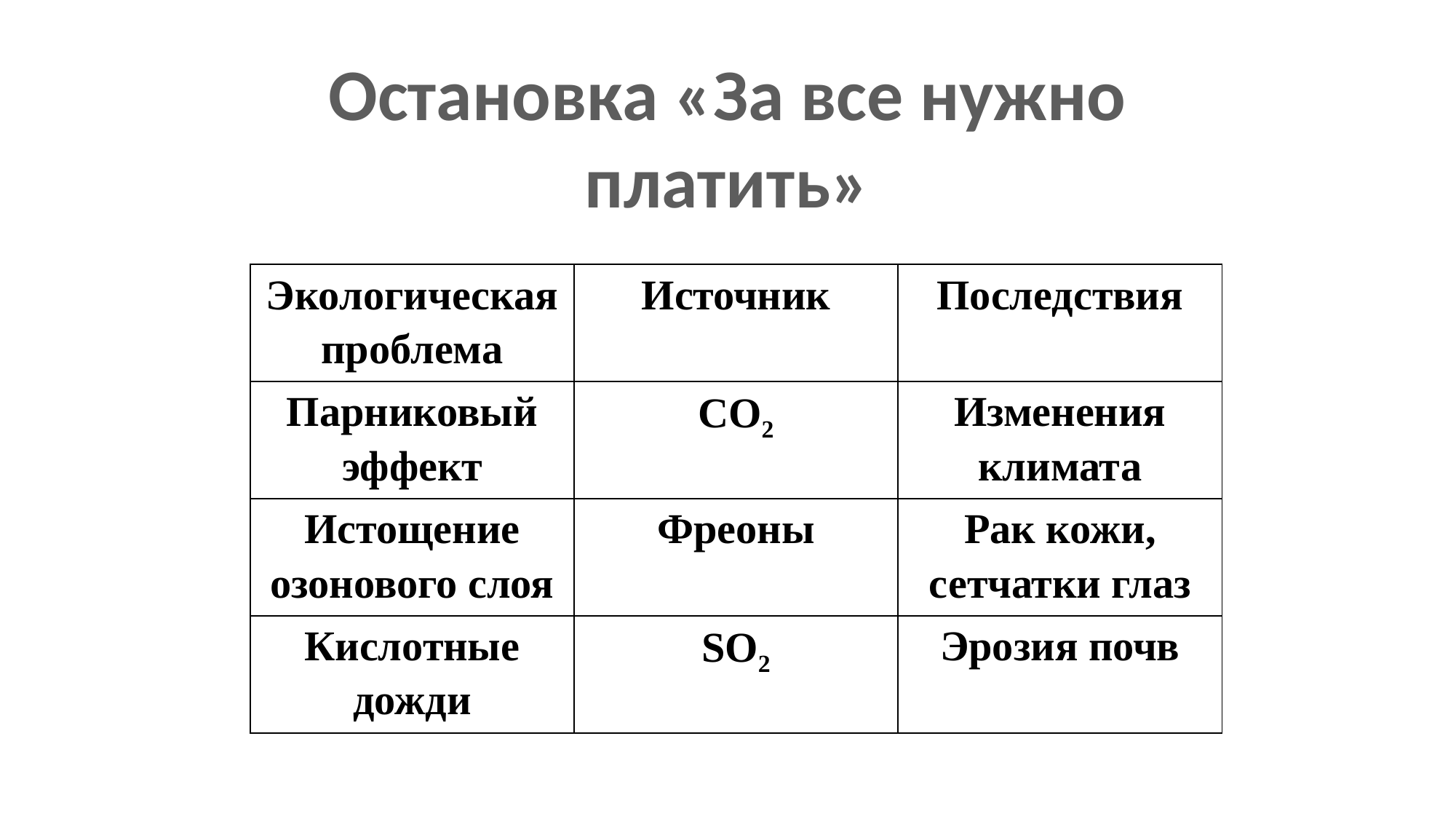

Остановка «За все нужно платить»
| Экологическая проблема | Источник | Последствия |
| --- | --- | --- |
| Парниковый эффект | СО2 | Изменения климата |
| Истощение озонового слоя | Фреоны | Рак кожи, сетчатки глаз |
| Кислотные дожди | SO2 | Эрозия почв |